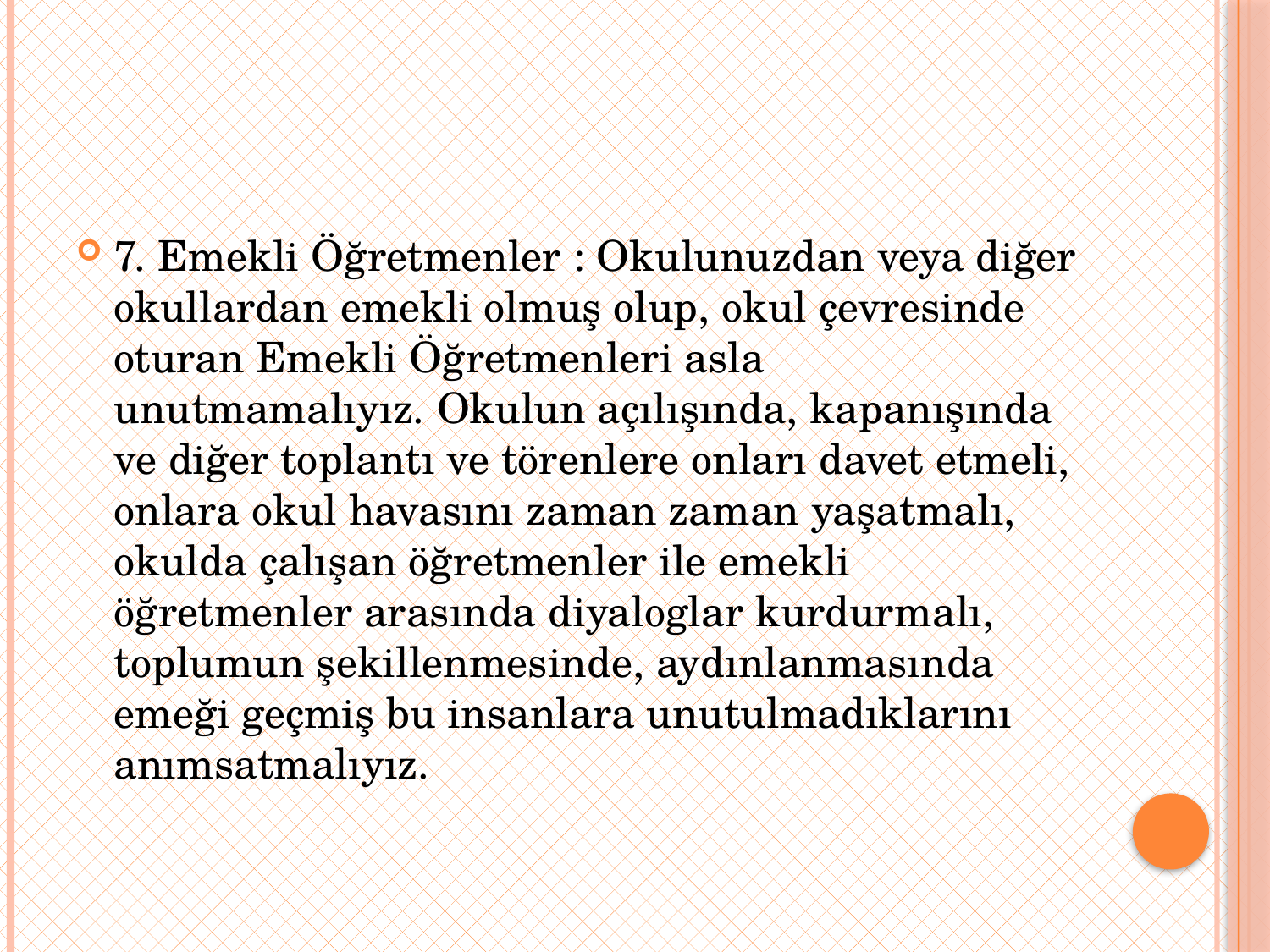

7. Emekli Öğretmenler : Okulunuzdan veya diğer okullardan emekli olmuş olup, okul çevresinde oturan Emekli Öğretmenleri asla unutmamalıyız. Okulun açılışında, kapanışında ve diğer toplantı ve törenlere onları davet etmeli, onlara okul havasını zaman zaman yaşatmalı, okulda çalışan öğretmenler ile emekli öğretmenler arasında diyaloglar kurdurmalı, toplumun şekillenmesinde, aydınlanmasında emeği geçmiş bu insanlara unutulmadıklarını anımsatmalıyız.